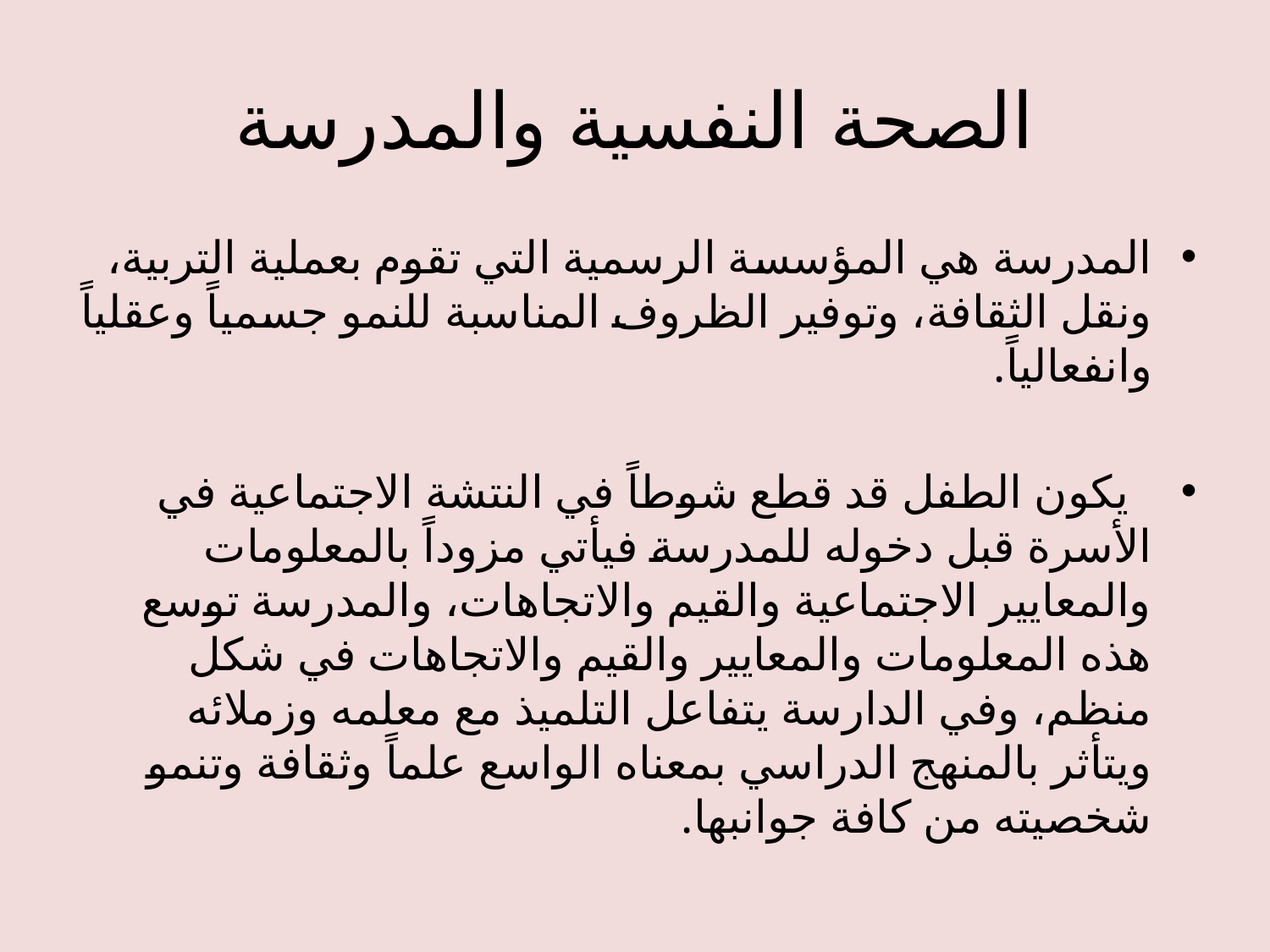

# الصحة النفسية والمدرسة
المدرسة هي المؤسسة الرسمية التي تقوم بعملية التربية، ونقل الثقافة، وتوفير الظروف المناسبة للنمو جسمياً وعقلياً وانفعالياً.

  يكون الطفل قد قطع شوطاً في النتشة الاجتماعية في الأسرة قبل دخوله للمدرسة فيأتي مزوداً بالمعلومات والمعايير الاجتماعية والقيم والاتجاهات، والمدرسة توسع هذه المعلومات والمعايير والقيم والاتجاهات في شكل منظم، وفي الدارسة يتفاعل التلميذ مع معلمه وزملائه ويتأثر بالمنهج الدراسي بمعناه الواسع علماً وثقافة وتنمو شخصيته من كافة جوانبها.